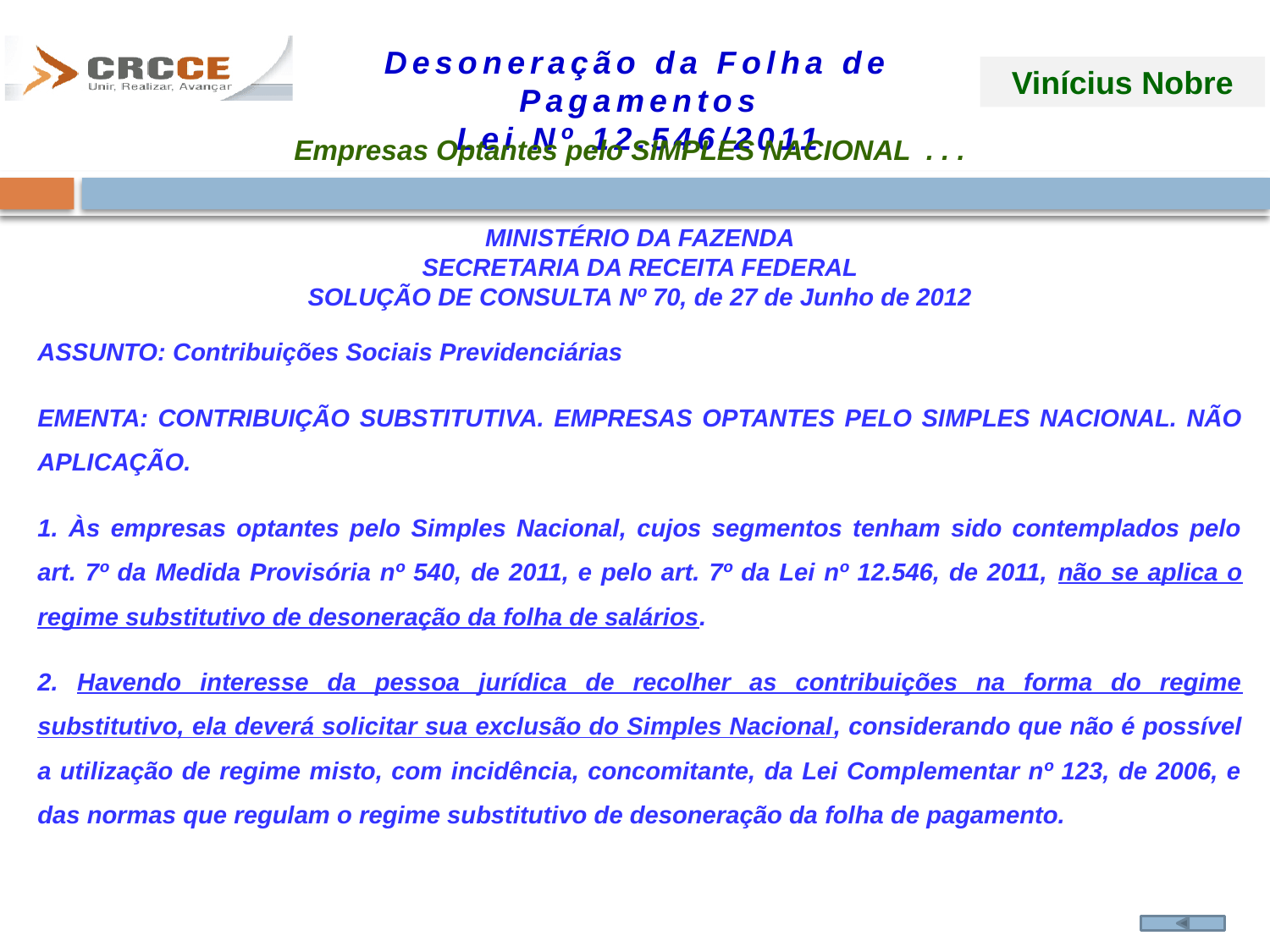

Empresas Optantes pelo SIMPLES NACIONAL  . . .
MINISTÉRIO DA FAZENDA
SECRETARIA DA RECEITA FEDERAL
SOLUÇÃO DE CONSULTA Nº 70, de 27 de Junho de 2012
ASSUNTO: Contribuições Sociais Previdenciárias
EMENTA: CONTRIBUIÇÃO SUBSTITUTIVA. EMPRESAS OPTANTES PELO SIMPLES NACIONAL. NÃO APLICAÇÃO.
1. Às empresas optantes pelo Simples Nacional, cujos segmentos tenham sido contemplados pelo art. 7º da Medida Provisória nº 540, de 2011, e pelo art. 7º da Lei nº 12.546, de 2011, não se aplica o regime substitutivo de desoneração da folha de salários.
2. Havendo interesse da pessoa jurídica de recolher as contribuições na forma do regime substitutivo, ela deverá solicitar sua exclusão do Simples Nacional, considerando que não é possível a utilização de regime misto, com incidência, concomitante, da Lei Complementar nº 123, de 2006, e das normas que regulam o regime substitutivo de desoneração da folha de pagamento.